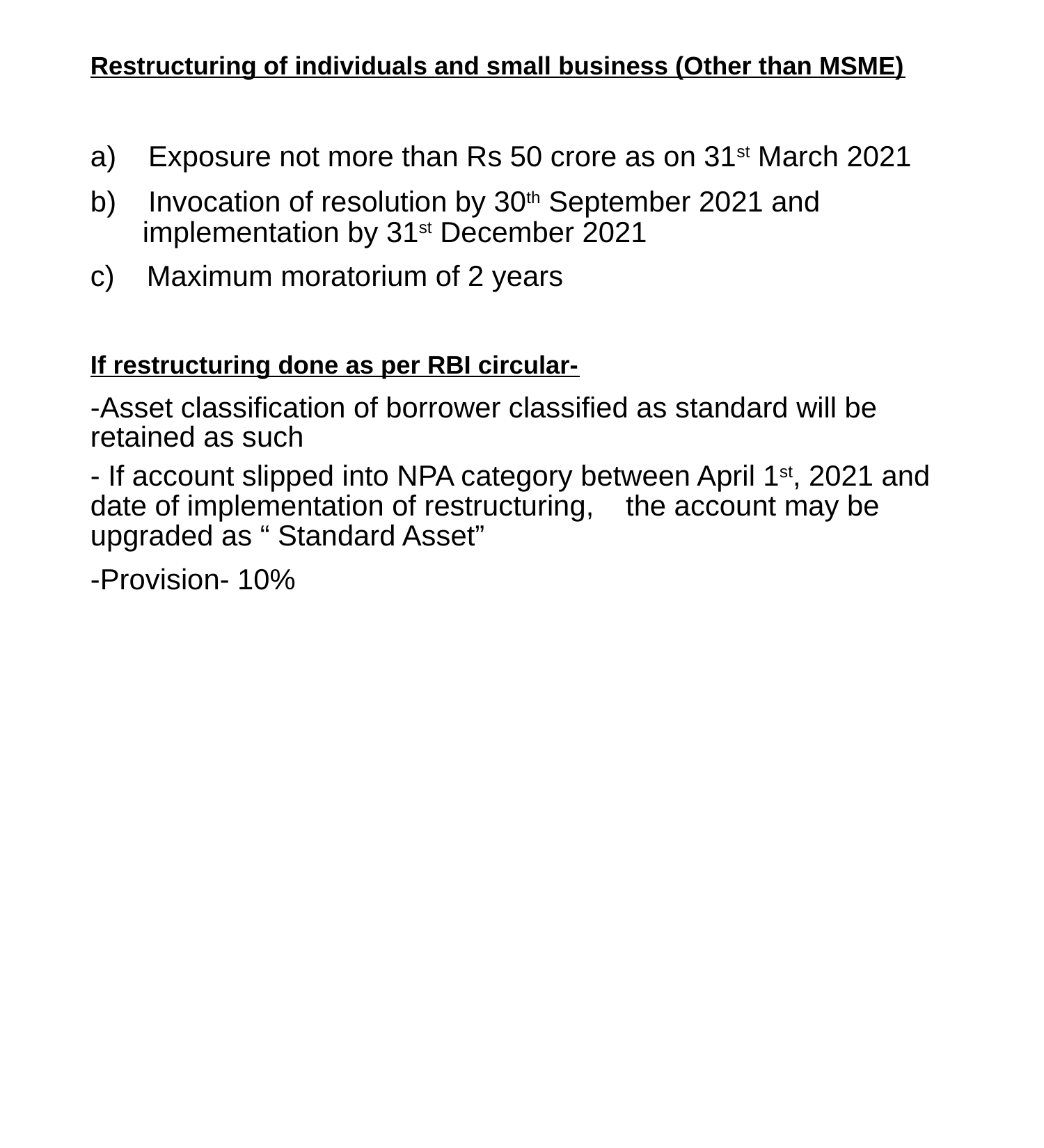

Restructuring of individuals and small business (Other than MSME)
a)    Exposure not more than Rs 50 crore as on 31st March 2021
b)    Invocation of resolution by 30th September 2021 and implementation by 31st December 2021
c)    Maximum moratorium of 2 years
If restructuring done as per RBI circular-
-Asset classification of borrower classified as standard will be retained as such
- If account slipped into NPA category between April 1st, 2021 and date of implementation of restructuring,    the account may be
upgraded as “ Standard Asset”
-Provision- 10%